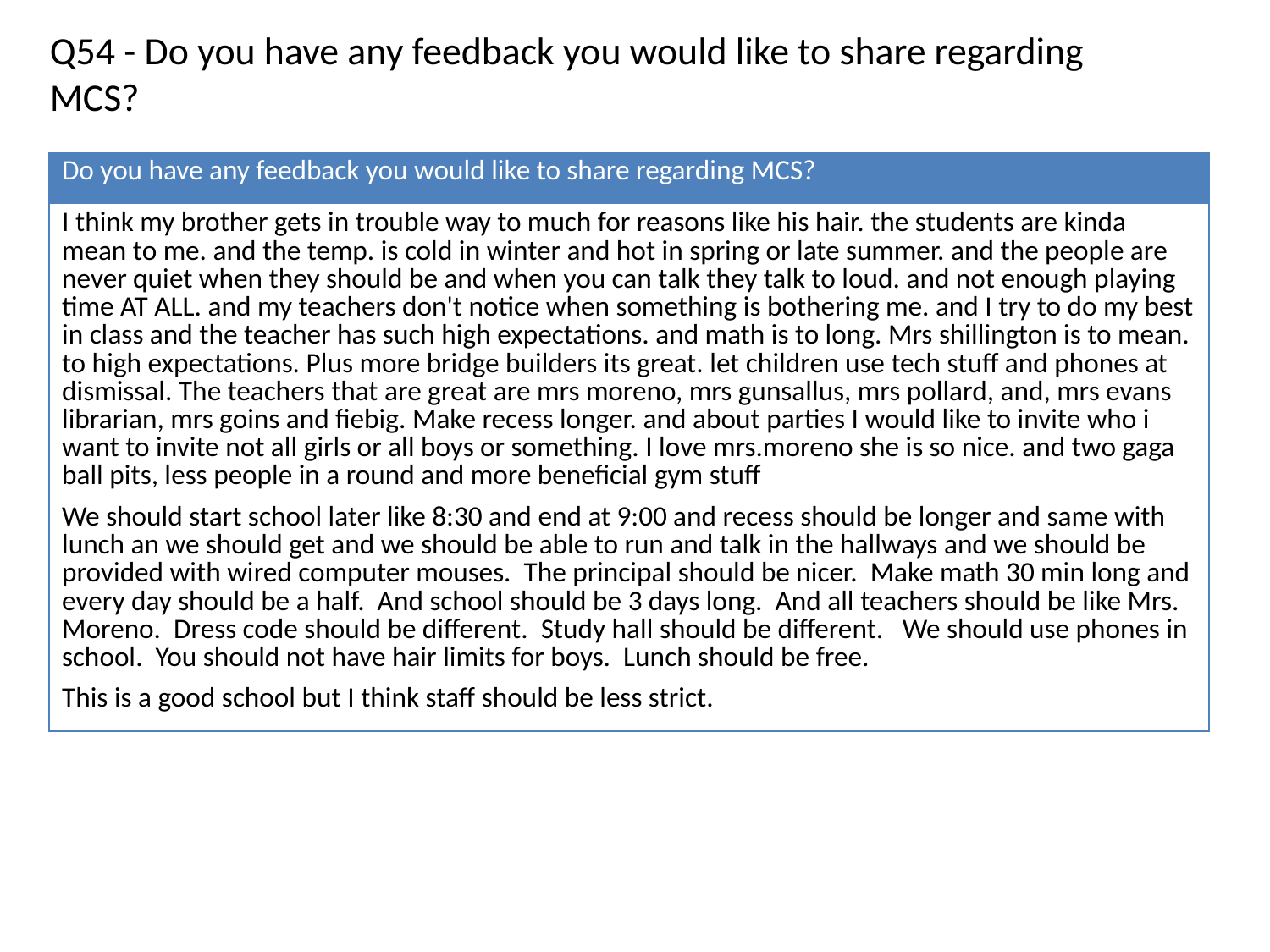

Q54 - Do you have any feedback you would like to share regarding MCS?
| Do you have any feedback you would like to share regarding MCS? |
| --- |
| I think my brother gets in trouble way to much for reasons like his hair. the students are kinda mean to me. and the temp. is cold in winter and hot in spring or late summer. and the people are never quiet when they should be and when you can talk they talk to loud. and not enough playing time AT ALL. and my teachers don't notice when something is bothering me. and I try to do my best in class and the teacher has such high expectations. and math is to long. Mrs shillington is to mean. to high expectations. Plus more bridge builders its great. let children use tech stuff and phones at dismissal. The teachers that are great are mrs moreno, mrs gunsallus, mrs pollard, and, mrs evans librarian, mrs goins and fiebig. Make recess longer. and about parties I would like to invite who i want to invite not all girls or all boys or something. I love mrs.moreno she is so nice. and two gaga ball pits, less people in a round and more beneficial gym stuff |
| We should start school later like 8:30 and end at 9:00 and recess should be longer and same with lunch an we should get and we should be able to run and talk in the hallways and we should be provided with wired computer mouses. The principal should be nicer. Make math 30 min long and every day should be a half. And school should be 3 days long. And all teachers should be like Mrs. Moreno. Dress code should be different. Study hall should be different. We should use phones in school. You should not have hair limits for boys. Lunch should be free. |
| This is a good school but I think staff should be less strict. |